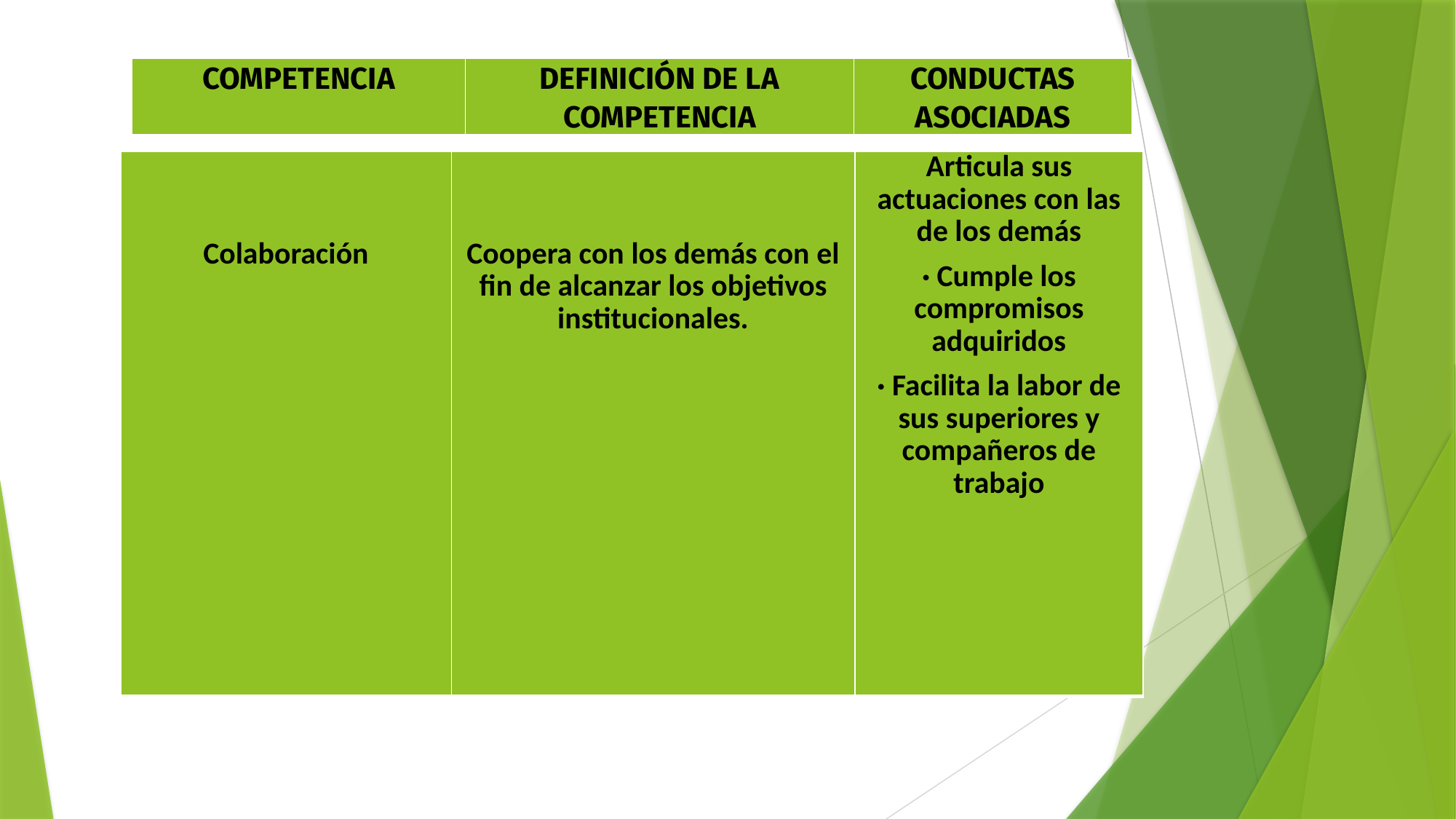

#
| COMPETENCIA | DEFINICIÓN DE LA COMPETENCIA | CONDUCTAS ASOCIADAS |
| --- | --- | --- |
| Colaboración | Coopera con los demás con el fin de alcanzar los objetivos institucionales. | Articula sus actuaciones con las de los demás · Cumple los compromisos adquiridos · Facilita la labor de sus superiores y compañeros de trabajo |
| --- | --- | --- |